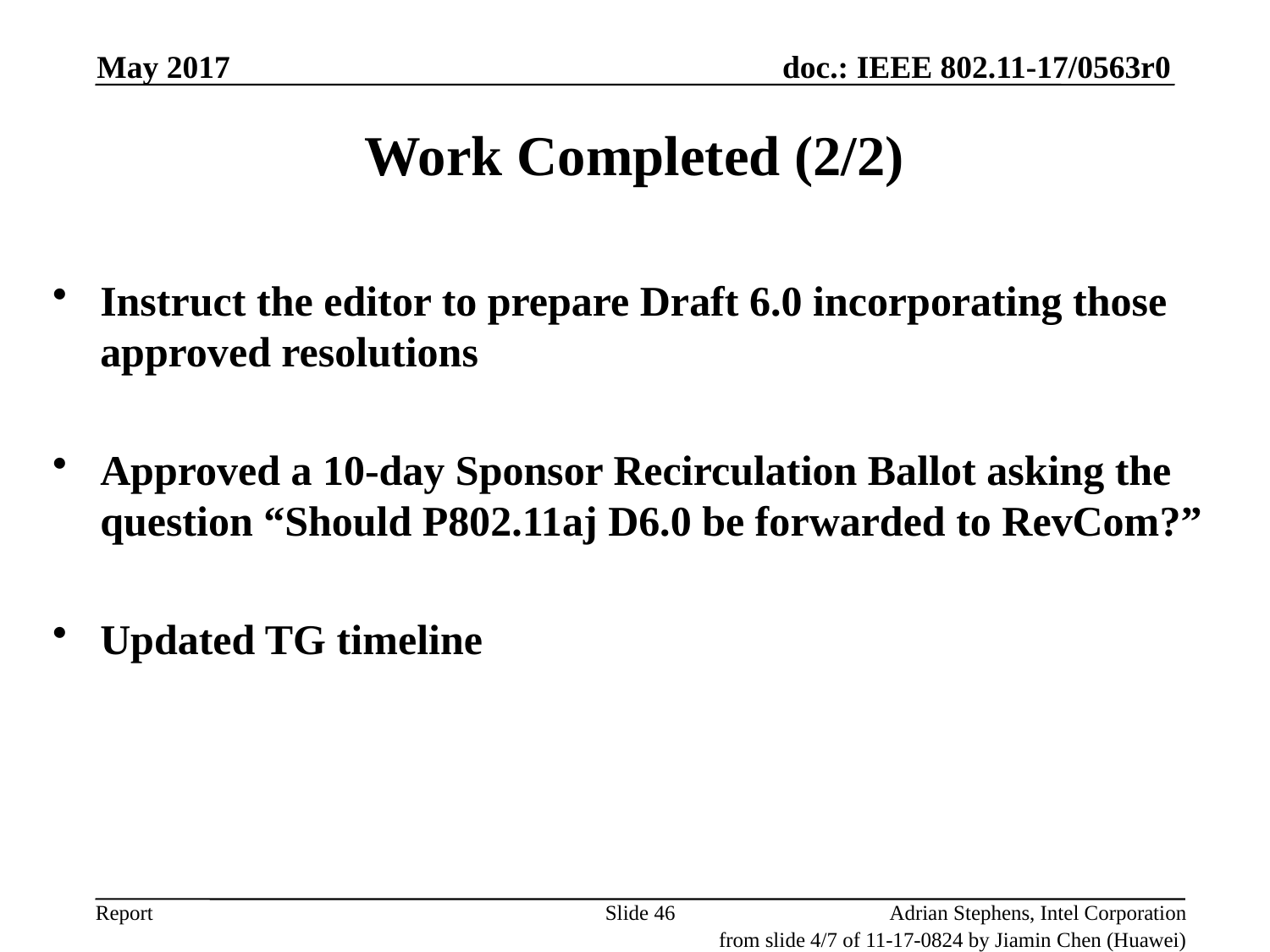

May 2017
# Work Completed (2/2)

Instruct the editor to prepare Draft 6.0 incorporating those approved resolutions

Approved a 10-day Sponsor Recirculation Ballot asking the question “Should P802.11aj D6.0 be forwarded to RevCom?”

Updated TG timeline

Slide 46
Adrian Stephens, Intel Corporation
from slide 4/7 of 11-17-0824 by Jiamin Chen (Huawei)